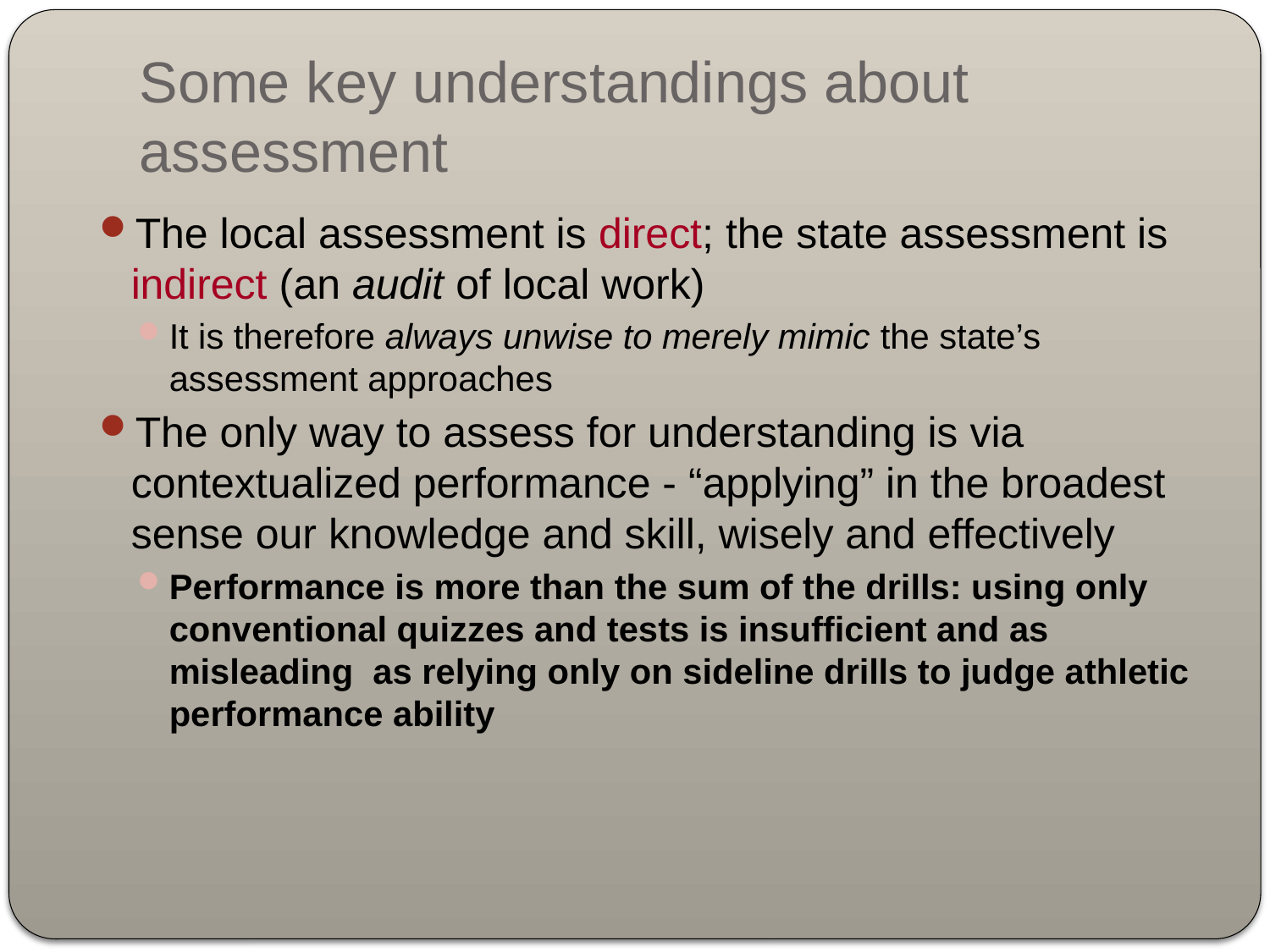

# Some key understandings about assessment
The local assessment is direct; the state assessment is indirect (an audit of local work)
It is therefore always unwise to merely mimic the state’s assessment approaches
The only way to assess for understanding is via contextualized performance - “applying” in the broadest sense our knowledge and skill, wisely and effectively
Performance is more than the sum of the drills: using only conventional quizzes and tests is insufficient and as misleading  as relying only on sideline drills to judge athletic performance ability